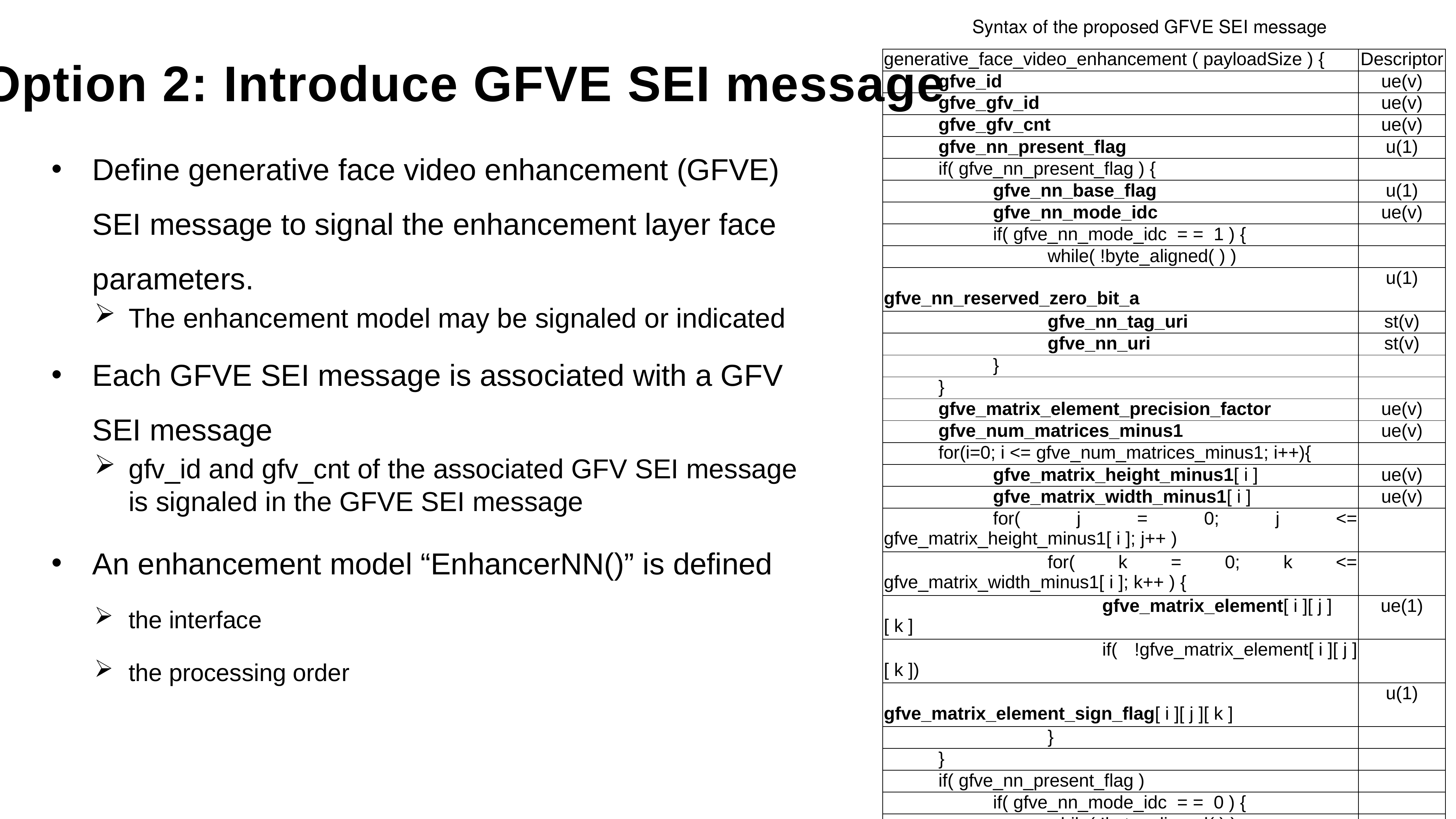

BBAAD9C20180234D78A0072836F0BA9012B9B2061D1C5B80AAD98B33B1BE2B238B43BB38B1696B0022C92A08C846AFEB15F9212A41D0CB411BBFC221707E24DE24F3B7AD0723F6B7648F24D7609240F448D2E91E7606108768A7B19A25629C58DB962B94CE3
Syntax of the proposed GFVE SEI message
Option 2: Introduce GFVE SEI message
| generative\_face\_video\_enhancement ( payloadSize ) { | Descriptor |
| --- | --- |
| gfve\_id | ue(v) |
| gfve\_gfv\_id | ue(v) |
| gfve\_gfv\_cnt | ue(v) |
| gfve\_nn\_present\_flag | u(1) |
| if( gfve\_nn\_present\_flag ) { |  |
| gfve\_nn\_base\_flag | u(1) |
| gfve\_nn\_mode\_idc | ue(v) |
| if( gfve\_nn\_mode\_idc  = =  1 ) { |  |
| while( !byte\_aligned( ) ) |  |
| gfve\_nn\_reserved\_zero\_bit\_a | u(1) |
| gfve\_nn\_tag\_uri | st(v) |
| gfve\_nn\_uri | st(v) |
| } |  |
| } |  |
| gfve\_matrix\_element\_precision\_factor | ue(v) |
| gfve\_num\_matrices\_minus1 | ue(v) |
| for(i=0; i <= gfve\_num\_matrices\_minus1; i++){ |  |
| gfve\_matrix\_height\_minus1[ i ] | ue(v) |
| gfve\_matrix\_width\_minus1[ i ] | ue(v) |
| for( j = 0; j <= gfve\_matrix\_height\_minus1[ i ]; j++ ) |  |
| for( k = 0; k <= gfve\_matrix\_width\_minus1[ i ]; k++ ) { |  |
| gfve\_matrix\_element[ i ][ j ][ k ] | ue(1) |
| if( !gfve\_matrix\_element[ i ][ j ][ k ]) |  |
| gfve\_matrix\_element\_sign\_flag[ i ][ j ][ k ] | u(1) |
| } |  |
| } |  |
| if( gfve\_nn\_present\_flag ) |  |
| if( gfve\_nn\_mode\_idc  = =  0 ) { |  |
| while( !byte\_aligned( ) ) |  |
| gfve\_nn\_reserved\_zero\_bit\_b | u(1) |
| for( i = 0; more\_data\_in\_payload( ); i++ ) |  |
| gfve\_nn\_payload\_byte[ i ] | b(8) |
| } |  |
| } |  |
Define generative face video enhancement (GFVE) SEI message to signal the enhancement layer face parameters.
The enhancement model may be signaled or indicated
Each GFVE SEI message is associated with a GFV SEI message
gfv_id and gfv_cnt of the associated GFV SEI message is signaled in the GFVE SEI message
An enhancement model “EnhancerNN()” is defined
the interface
the processing order